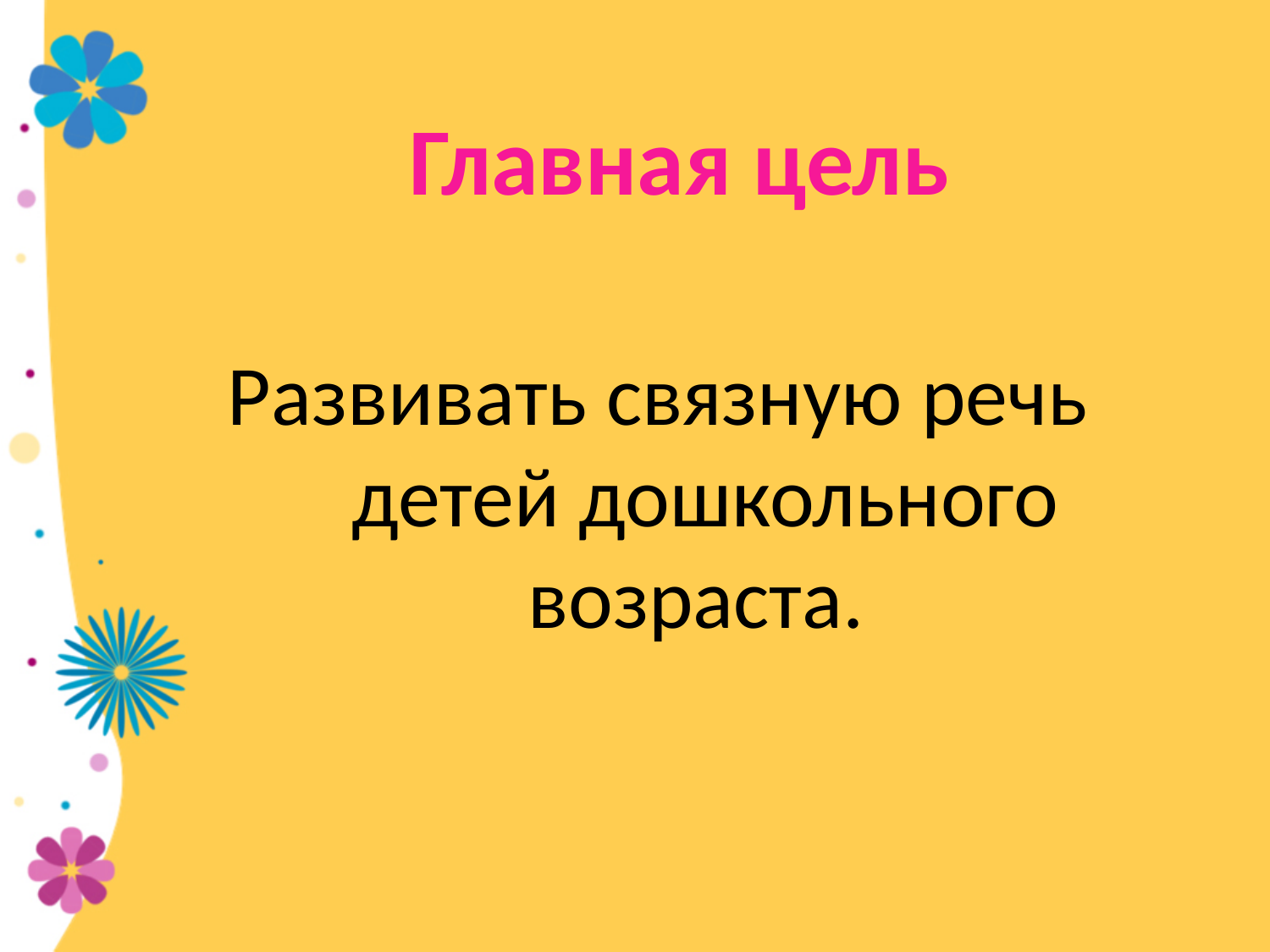

# Главная цель

Развивать связную речь      детей дошкольного возраста.